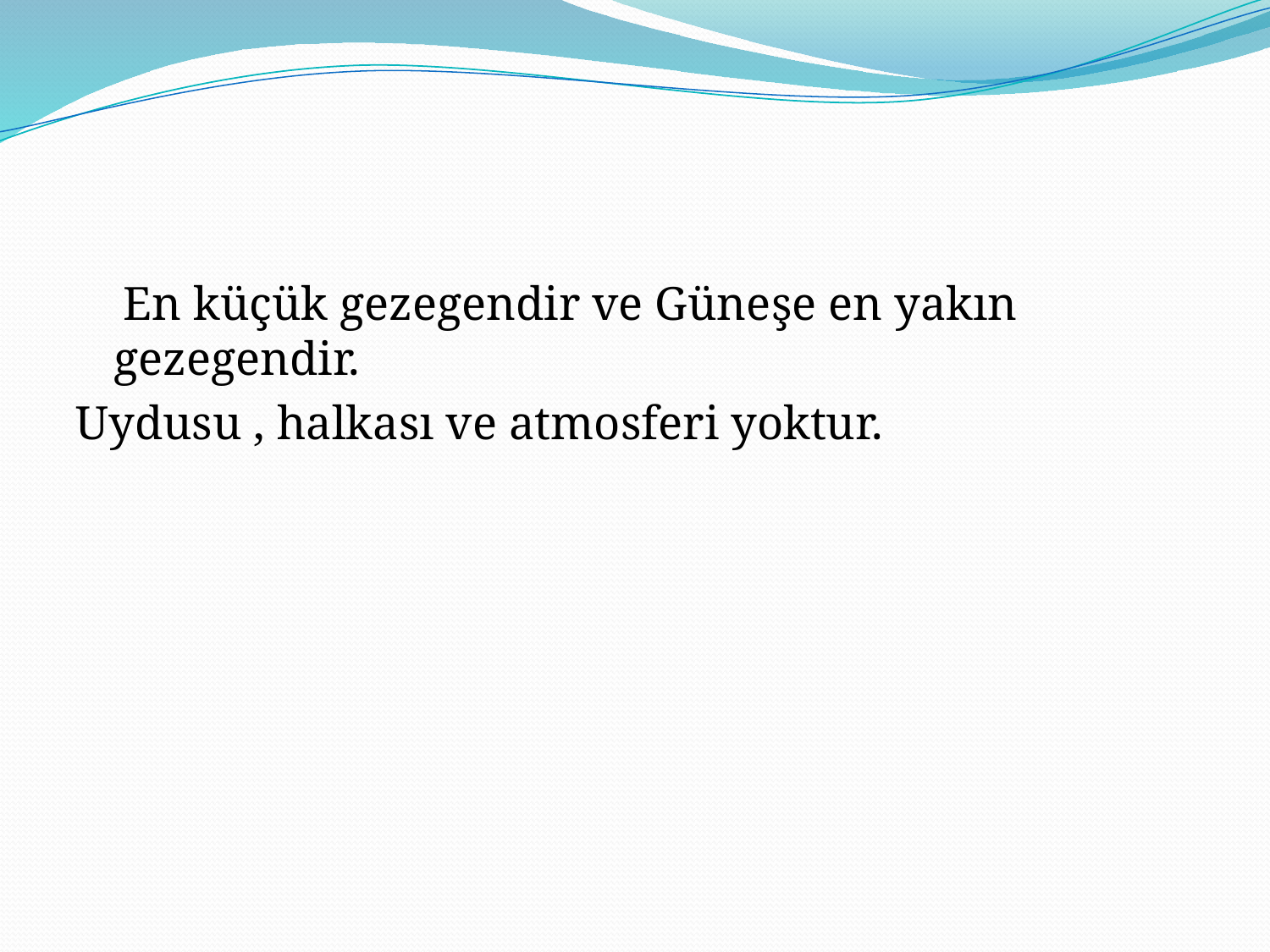

En küçük gezegendir ve Güneşe en yakın gezegendir.
Uydusu , halkası ve atmosferi yoktur.